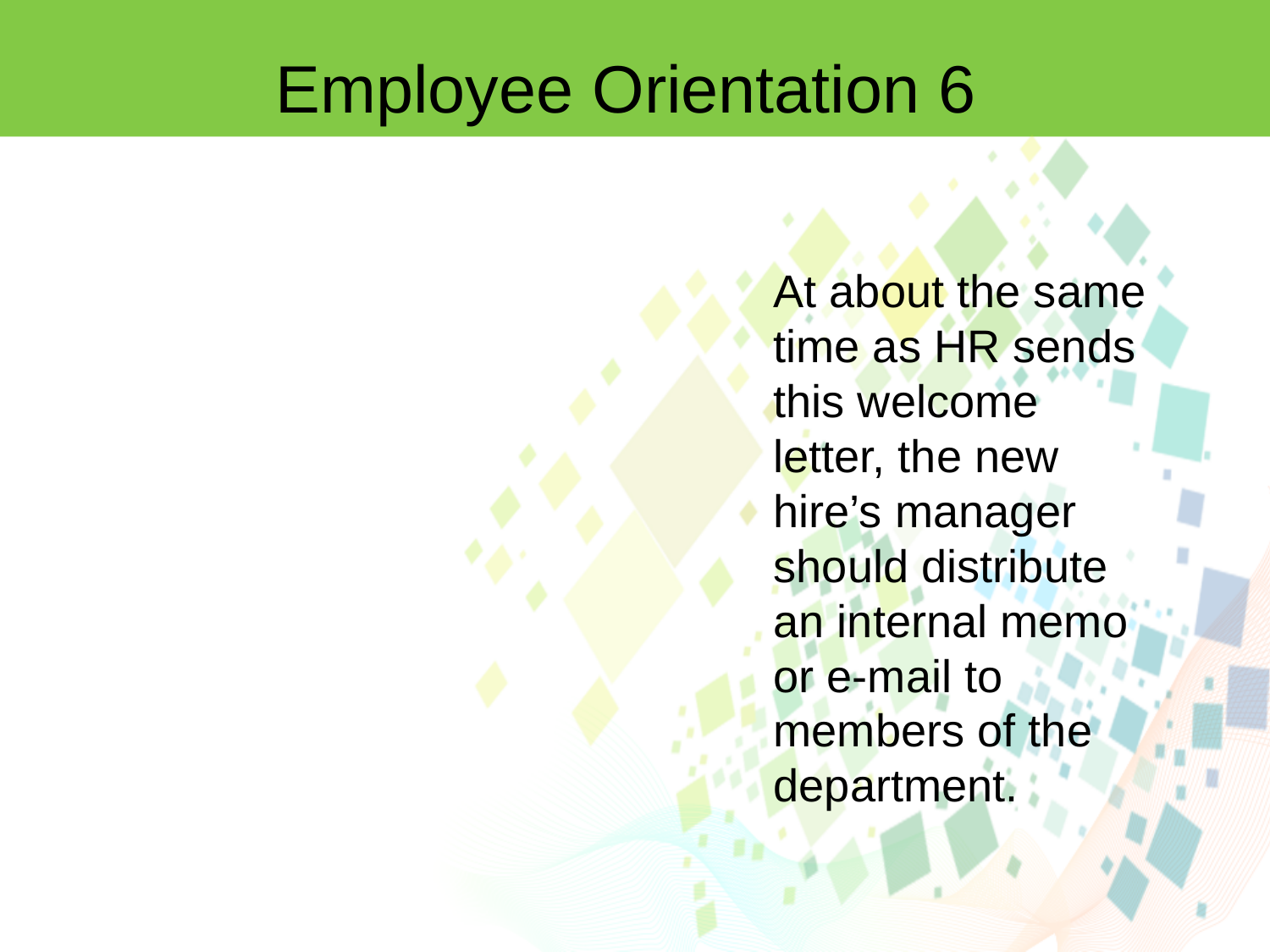

Employee Orientation 6
At about the same time as HR sends this welcome letter, the new hire’s manager
should distribute an internal memo or e-mail to members of the department.